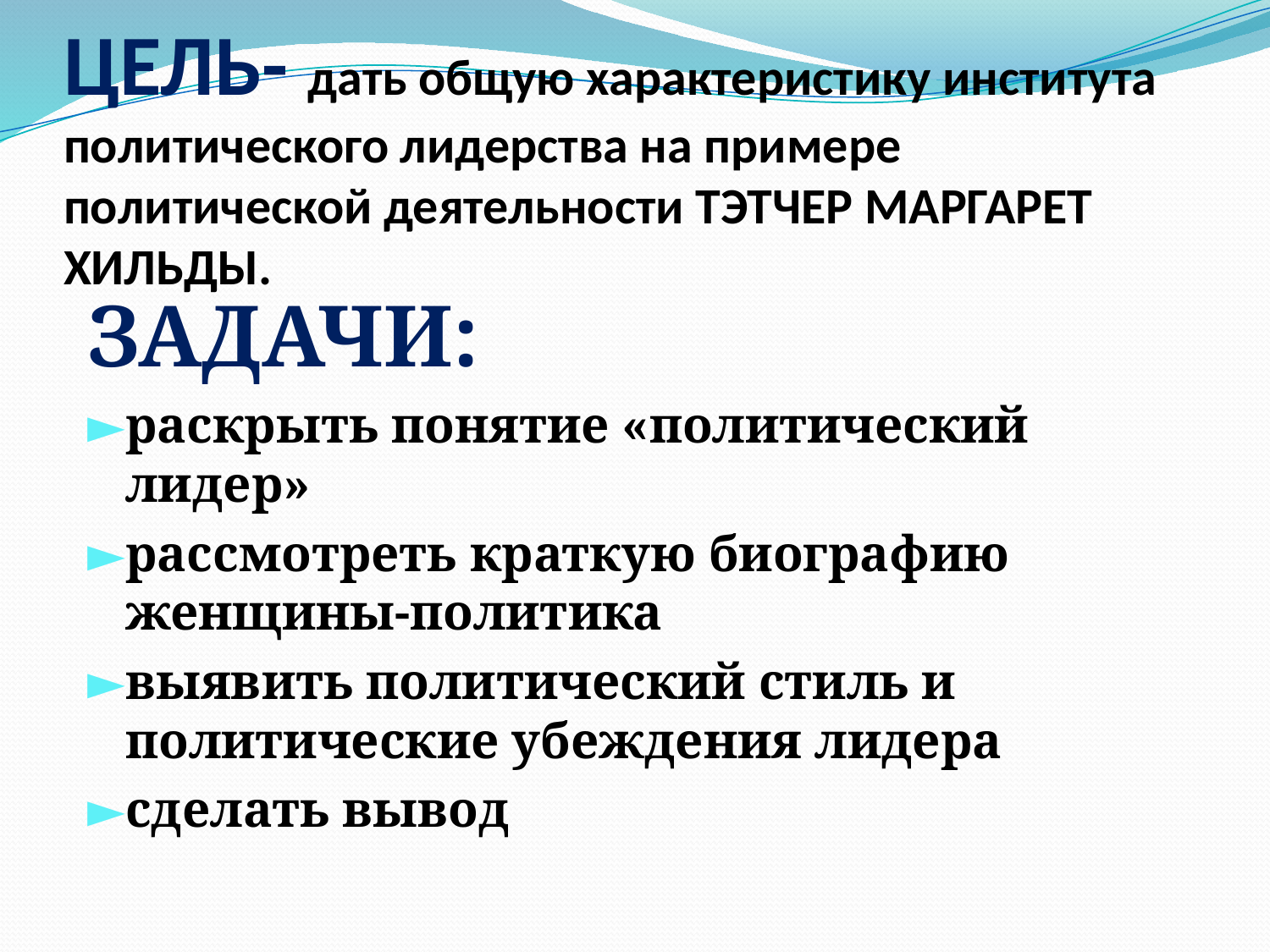

# ЦЕЛЬ- дать общую характеристику института политического лидерства на примере политической деятельности ТЭТЧЕР МАРГАРЕТ ХИЛЬДЫ.
ЗАДАЧИ:
►раскрыть понятие «политический лидер»
►рассмотреть краткую биографию женщины-политика
►выявить политический стиль и политические убеждения лидера
►сделать вывод